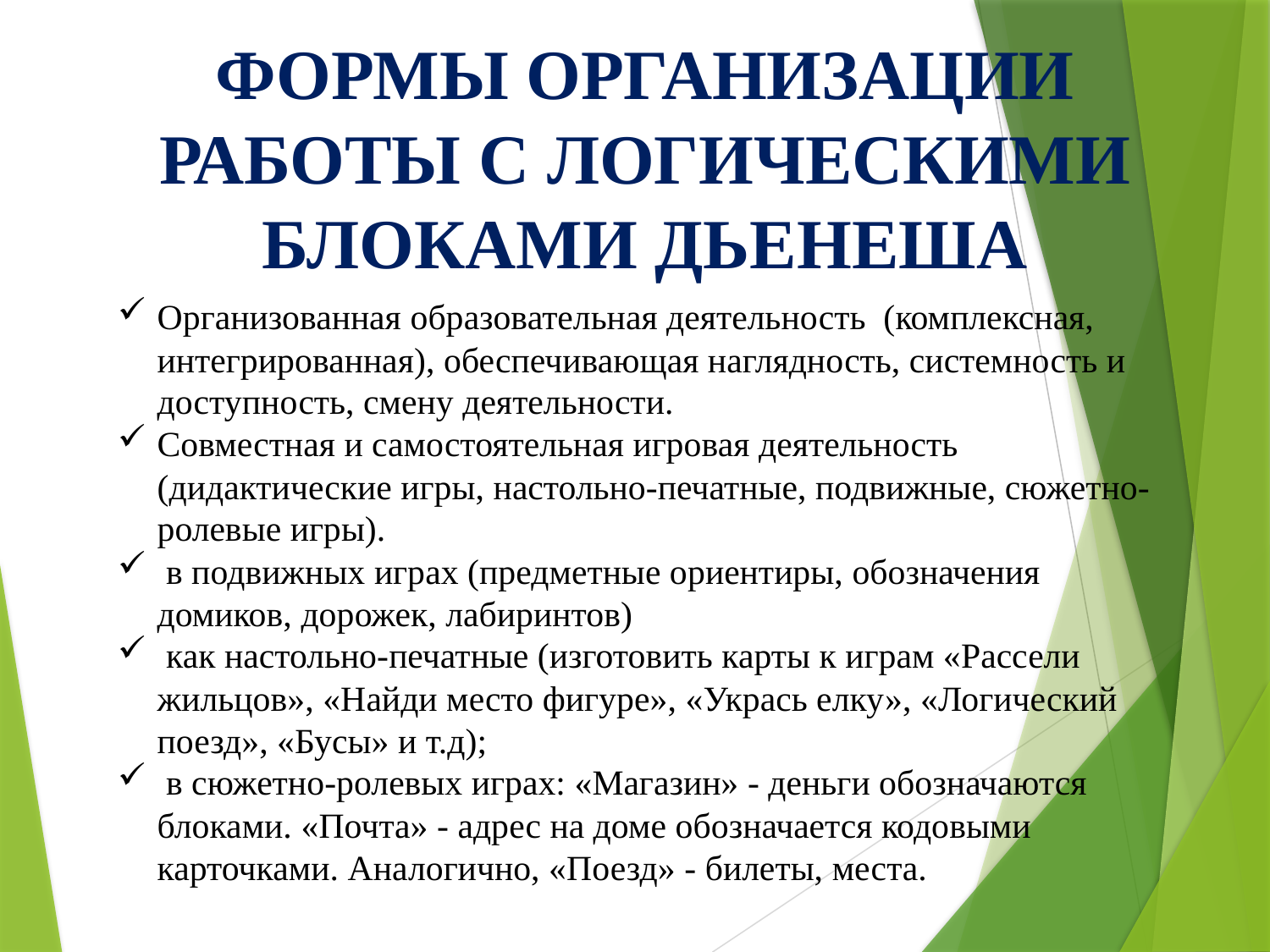

ФОРМЫ ОРГАНИЗАЦИИ РАБОТЫ С ЛОГИЧЕСКИМИ
БЛОКАМИ ДЬЕНЕША

Организованная образовательная деятельность  (комплексная, интегрированная), обеспечивающая наглядность, системность и доступность, смену деятельности.
Совместная и самостоятельная игровая деятельность (дидактические игры, настольно-печатные, подвижные, сюжетно-ролевые игры).
 в подвижных играх (предметные ориентиры, обозначения домиков, дорожек, лабиринтов)
 как настольно-печатные (изготовить карты к играм «Рассели жильцов», «Найди место фигуре», «Укрась елку», «Логический поезд», «Бусы» и т.д);
 в сюжетно-ролевых играх: «Магазин» - деньги обозначаются блоками. «Почта» - адрес на доме обозначается кодовыми карточками. Аналогично, «Поезд» - билеты, места.